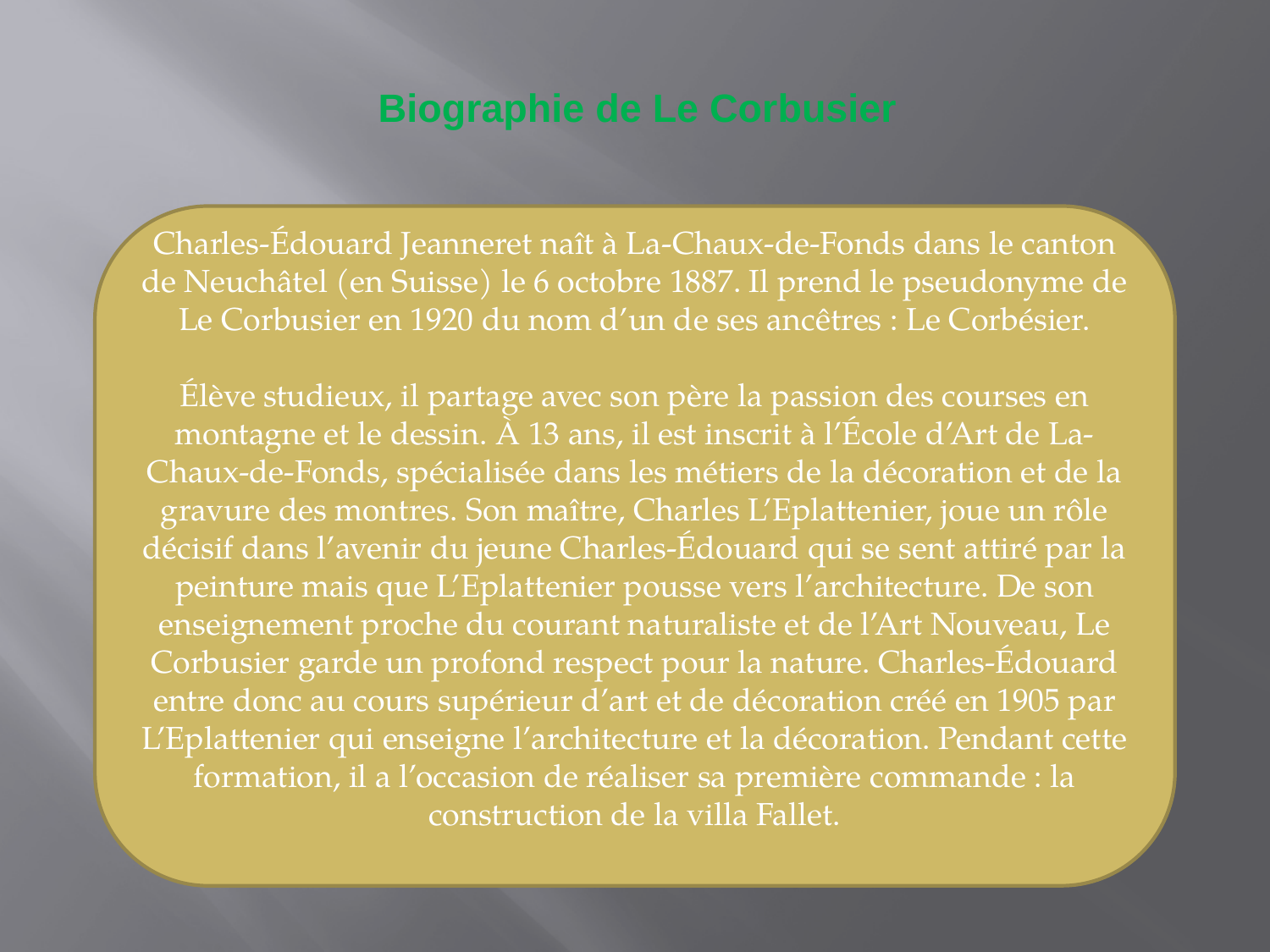

# Biographie de Le Corbusier

Charles-Édouard Jeanneret naît à La-Chaux-de-Fonds dans le canton de Neuchâtel (en Suisse) le 6 octobre 1887. Il prend le pseudonyme de Le Corbusier en 1920 du nom d’un de ses ancêtres : Le Corbésier.

Élève studieux, il partage avec son père la passion des courses en montagne et le dessin. À 13 ans, il est inscrit à l’École d’Art de La-Chaux-de-Fonds, spécialisée dans les métiers de la décoration et de la gravure des montres. Son maître, Charles L’Eplattenier, joue un rôle décisif dans l’avenir du jeune Charles-Édouard qui se sent attiré par la peinture mais que L’Eplattenier pousse vers l’architecture. De son enseignement proche du courant naturaliste et de l’Art Nouveau, Le Corbusier garde un profond respect pour la nature. Charles-Édouard entre donc au cours supérieur d’art et de décoration créé en 1905 par L’Eplattenier qui enseigne l’architecture et la décoration. Pendant cette formation, il a l’occasion de réaliser sa première commande : la construction de la villa Fallet.